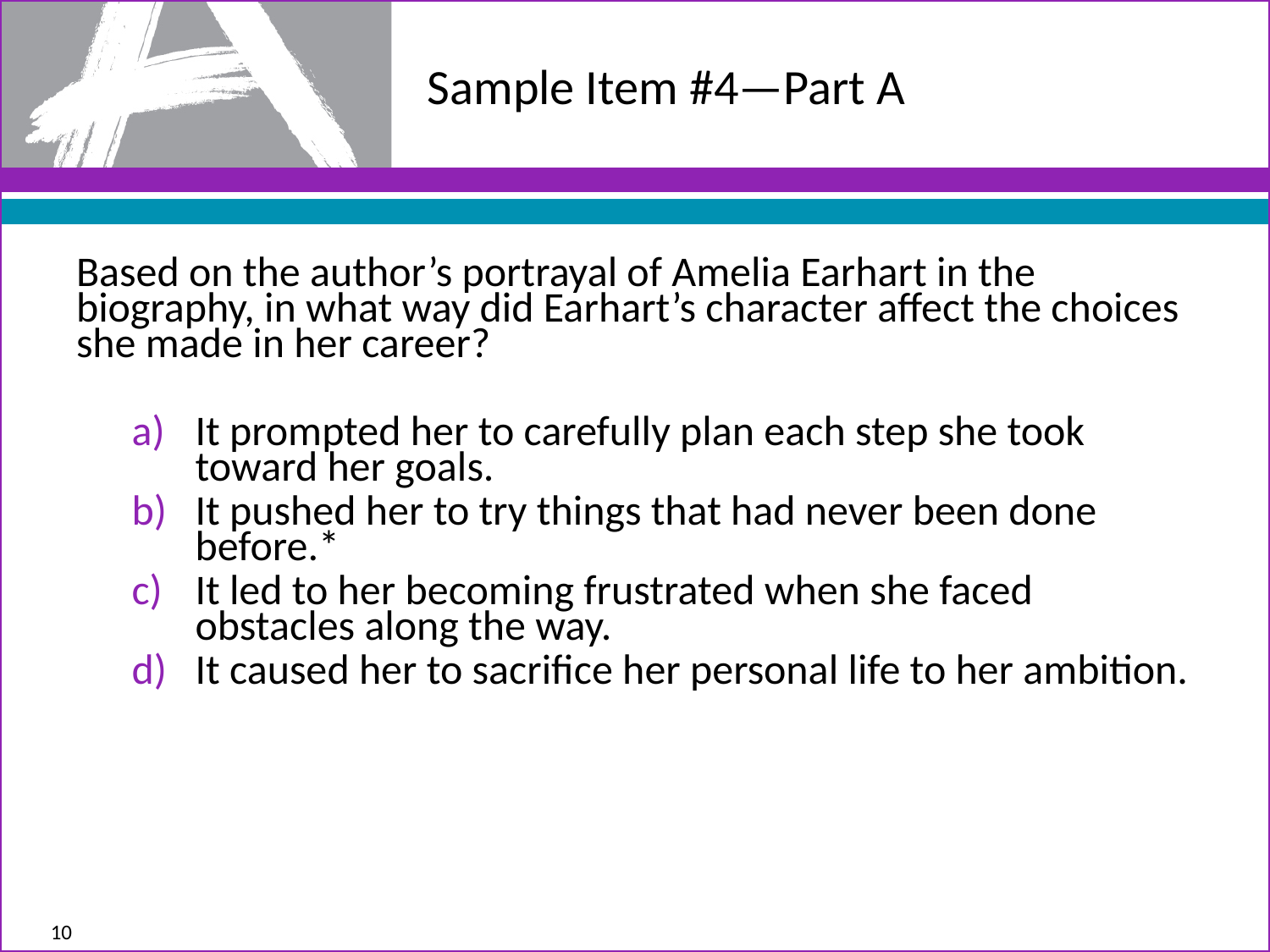

# Sample Item #4—Part A

Based on the author’s portrayal of Amelia Earhart in the biography, in what way did Earhart’s character affect the choices she made in her career?

It prompted her to carefully plan each step she took toward her goals.
It pushed her to try things that had never been done before.*
It led to her becoming frustrated when she faced obstacles along the way.
It caused her to sacrifice her personal life to her ambition.

10